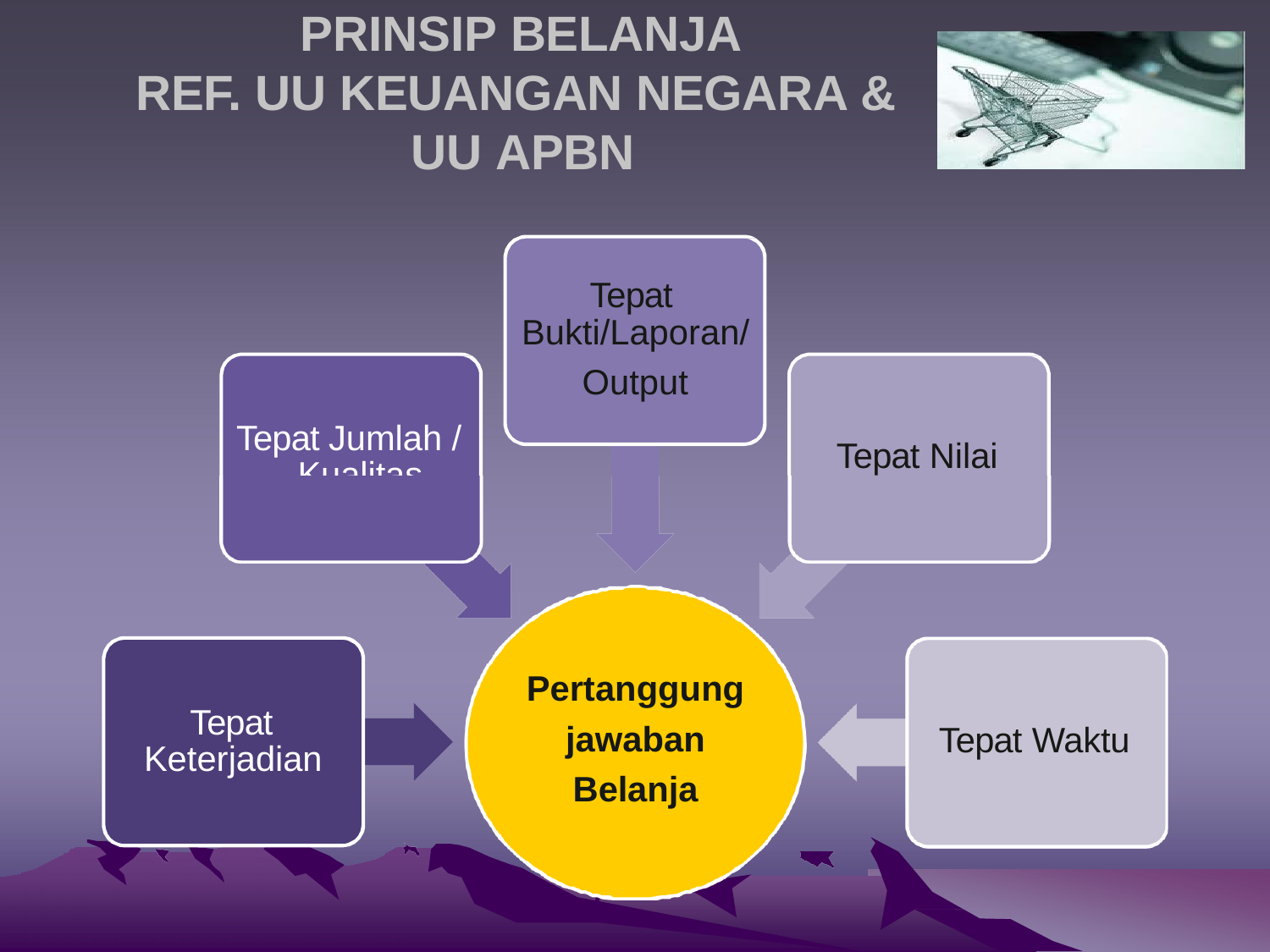

# PRINSIP BELANJA
REF. UU KEUANGAN NEGARA &  UU APBN

Tepat  Bukti/Laporan/
Output

Tepat Jumlah /  Kualitas
Tepat Nilai

Pertanggung  jawaban  Belanja
Tepat  Keterjadian

Tepat Waktu